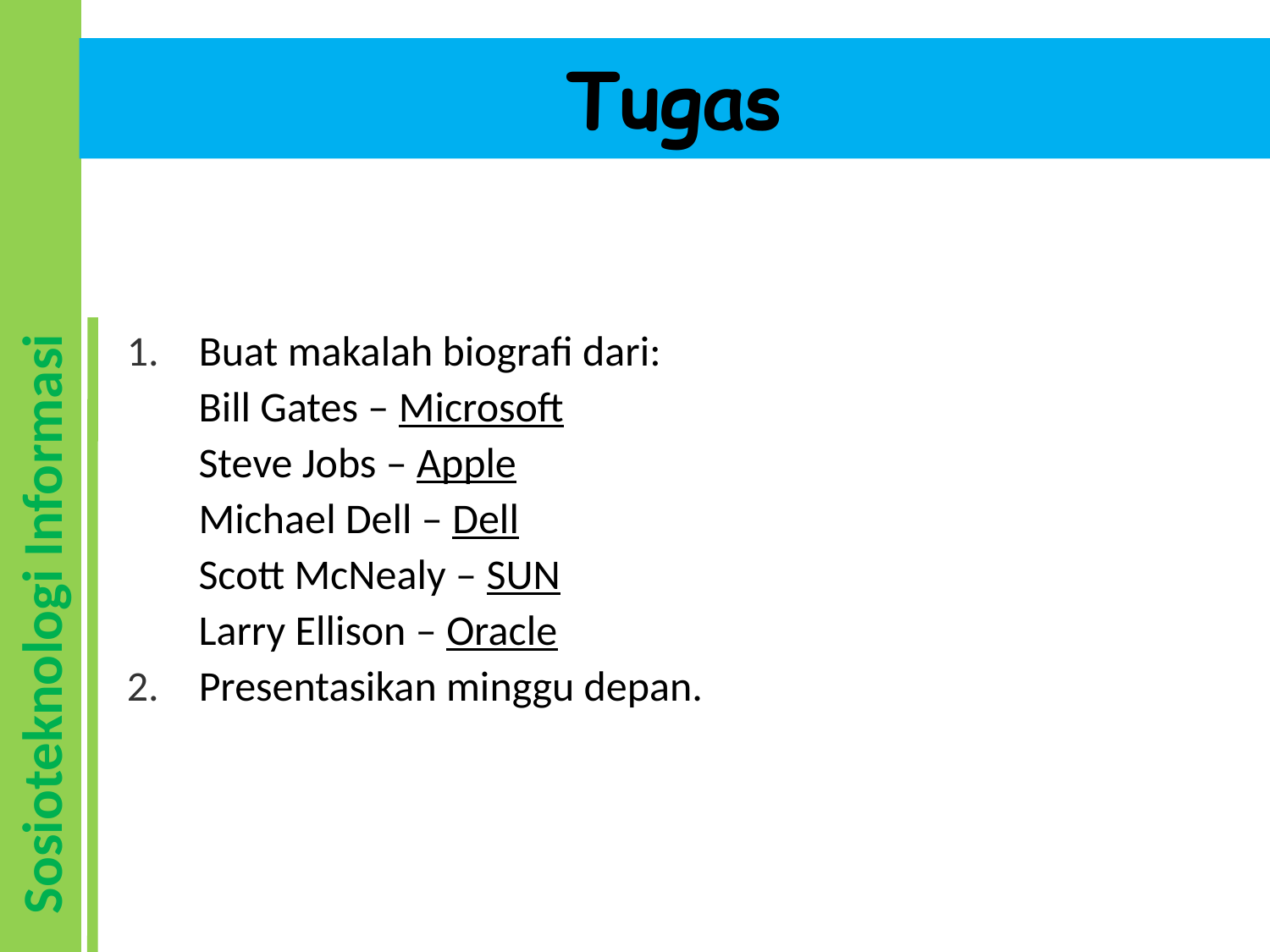

# Tugas
Buat makalah biografi dari:
Bill Gates – Microsoft
Steve Jobs – Apple
Michael Dell – Dell
Scott McNealy – SUN
Larry Ellison – Oracle
Presentasikan minggu depan.